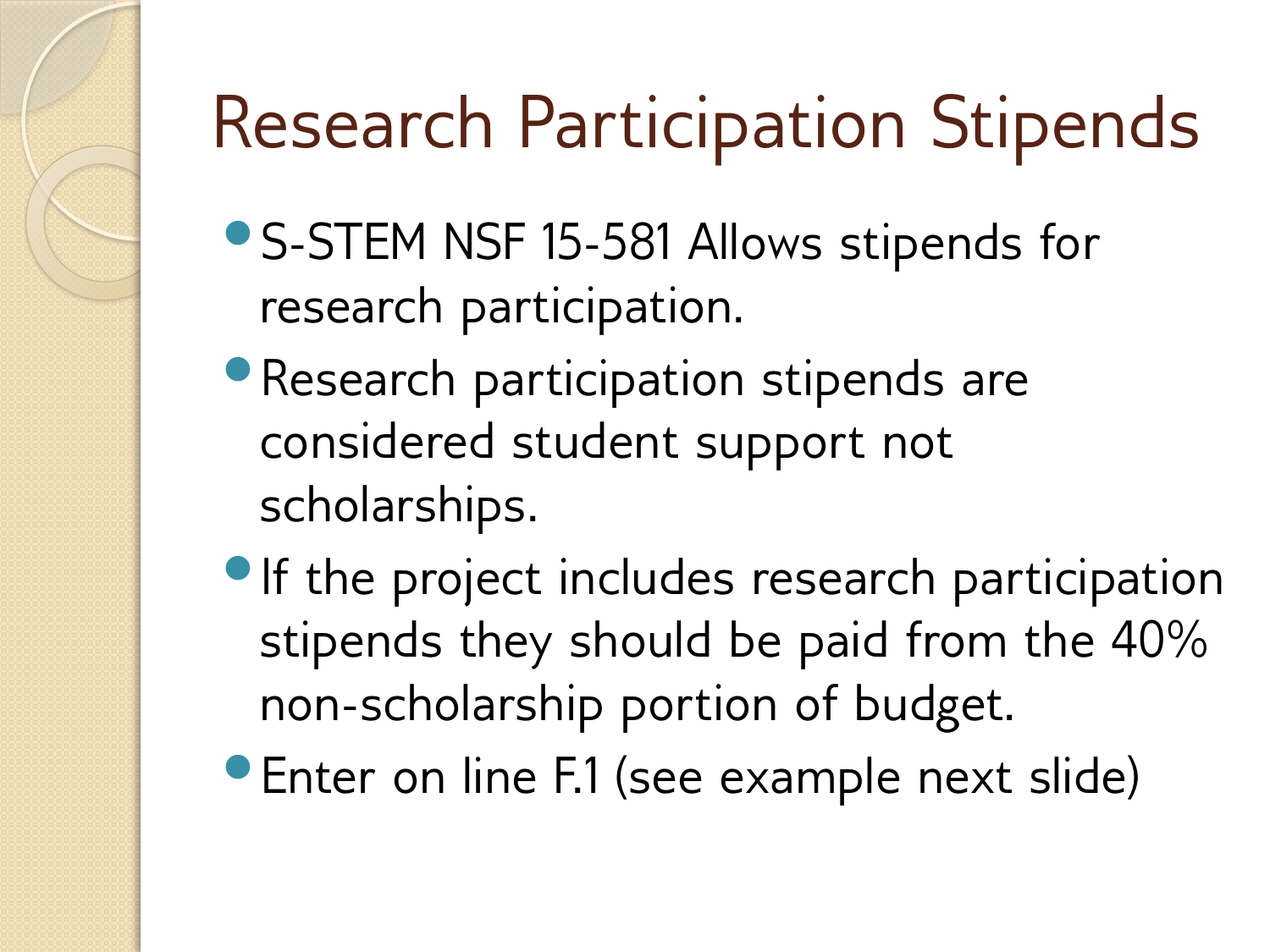

# Research Participation Stipends
S-STEM NSF 15-581 Allows stipends for research participation.
Research participation stipends are considered student support not scholarships.
If the project includes research participation stipends they should be paid from the 40% non-scholarship portion of budget.
Enter on line F.1 (see example next slide)